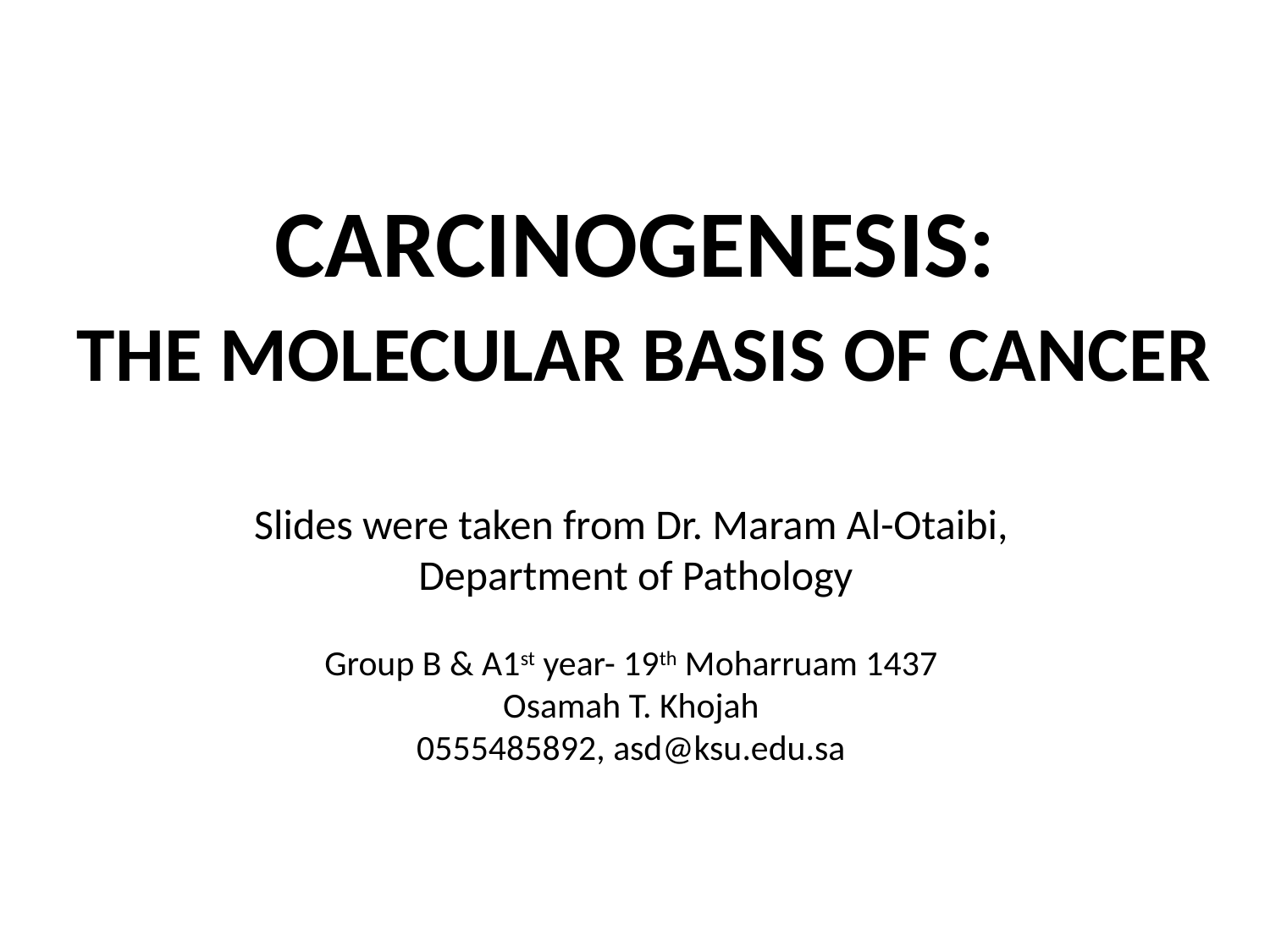

CARCINOGENESIS:
 THE MOLECULAR BASIS OF CANCER
Slides were taken from Dr. Maram Al-Otaibi,
 Department of Pathology

Group B & A1st year- 19th Moharruam 1437
Osamah T. Khojah
0555485892, asd@ksu.edu.sa